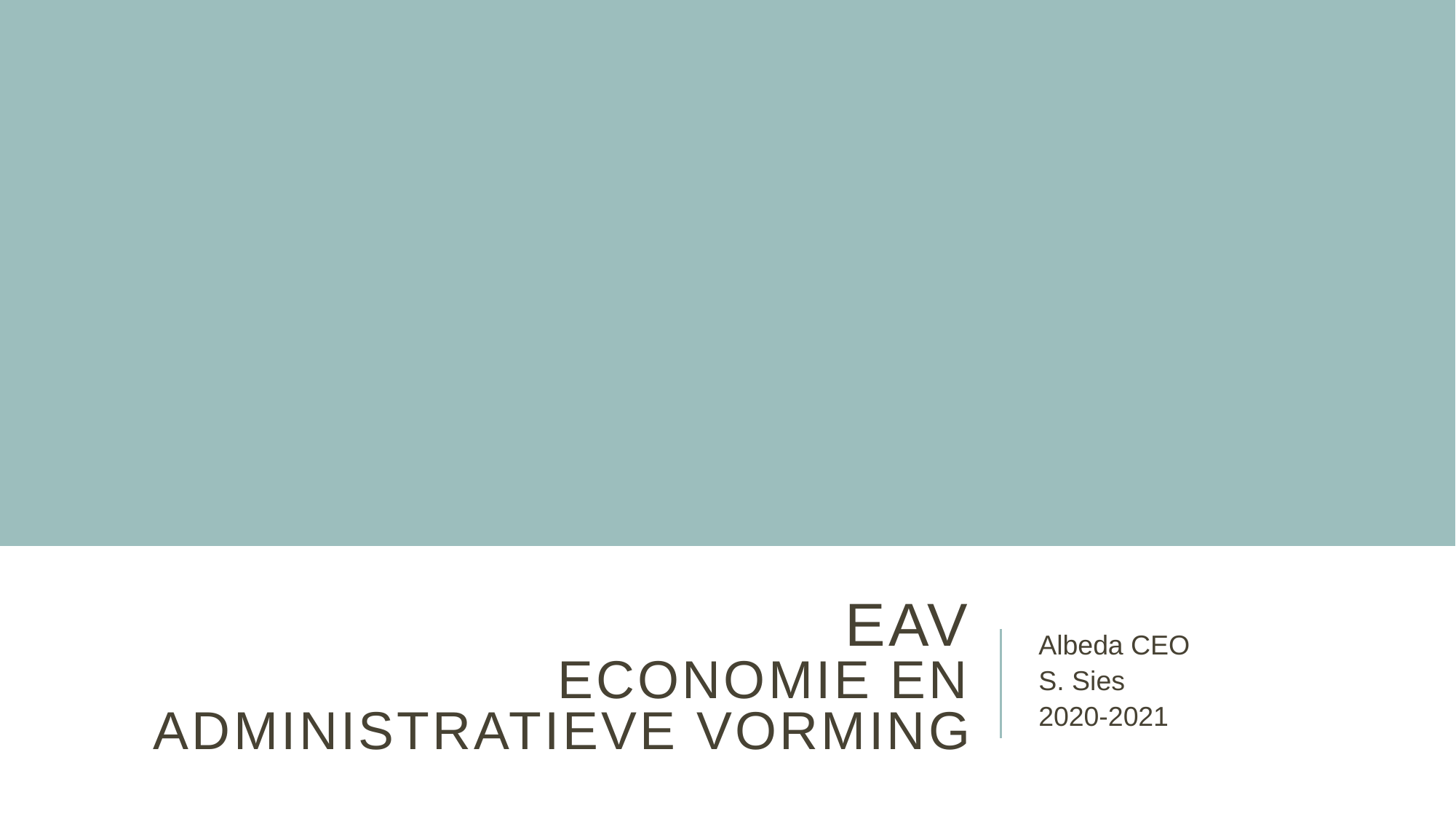

# EAV Economie en administratieve vorming
Albeda CEO
S. Sies
2020-2021